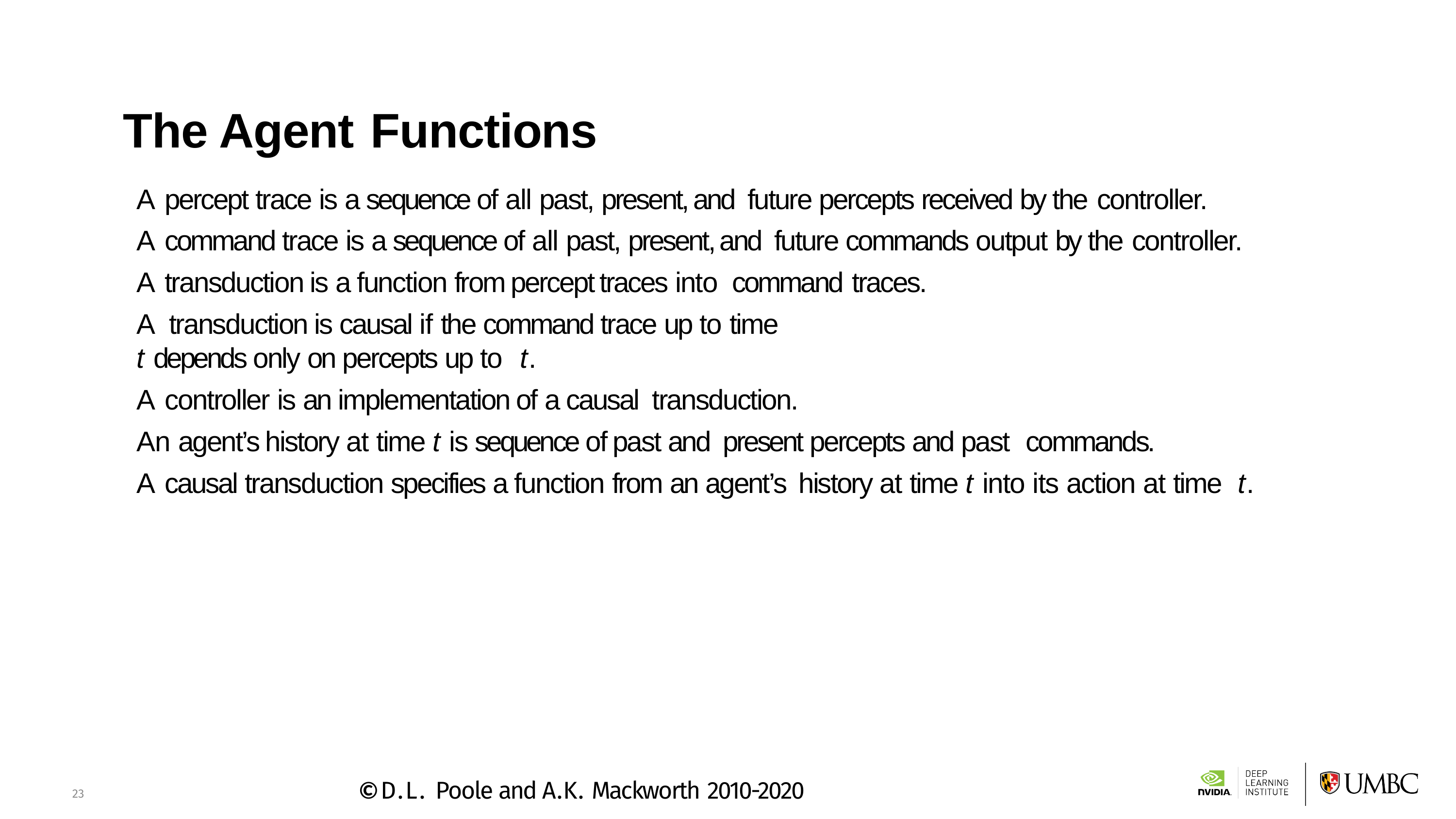

# The Agent Functions
A percept trace is a sequence of all past, present, and  future percepts received by the controller.
A command trace is a sequence of all past, present, and  future commands output by the controller.
A transduction is a function from percept traces into  command traces.
A transduction is causal if the command trace up to time
t depends only on percepts up to t.
A controller is an implementation of a causal  transduction.
An agent’s history at time t is sequence of past and  present percepts and past commands.
A causal transduction specifies a function from an agent’s  history at time t into its action at time t.
©D.L. Poole and A.K. Mackworth 2010-2020
7 / 12